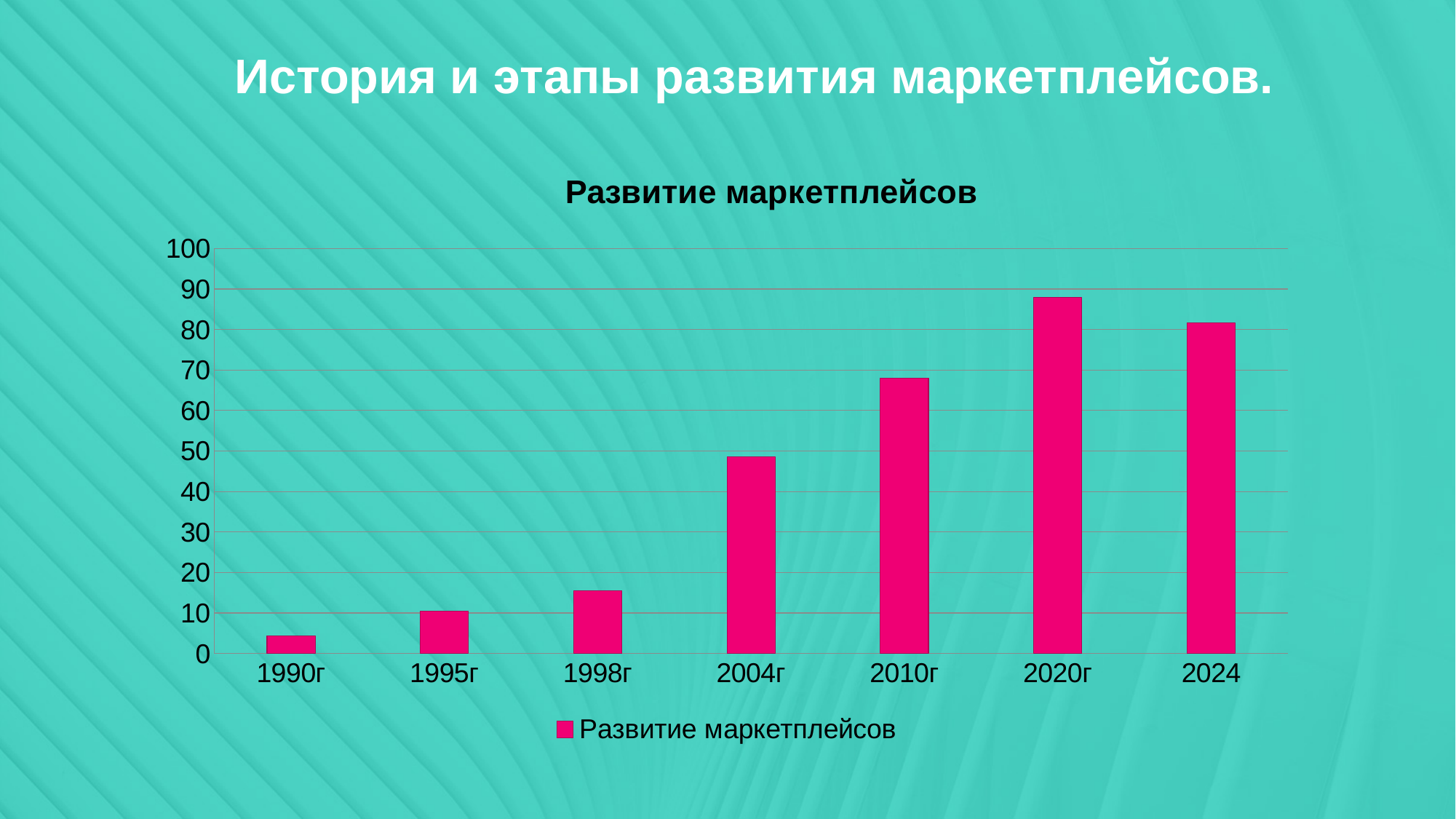

История и этапы развития маркетплейсов.

### Chart: Развитие маркетплейсов

| Category | Развитие маркетплейсов |
|---|---|
| 1990г | 4.3 |
| 1995г | 10.5 |
| 1998г | 15.5 |
| 2004г | 48.5 |
| 2010г | 67.9 |
| 2020г | 87.9 |
| 2024 | 81.6 |